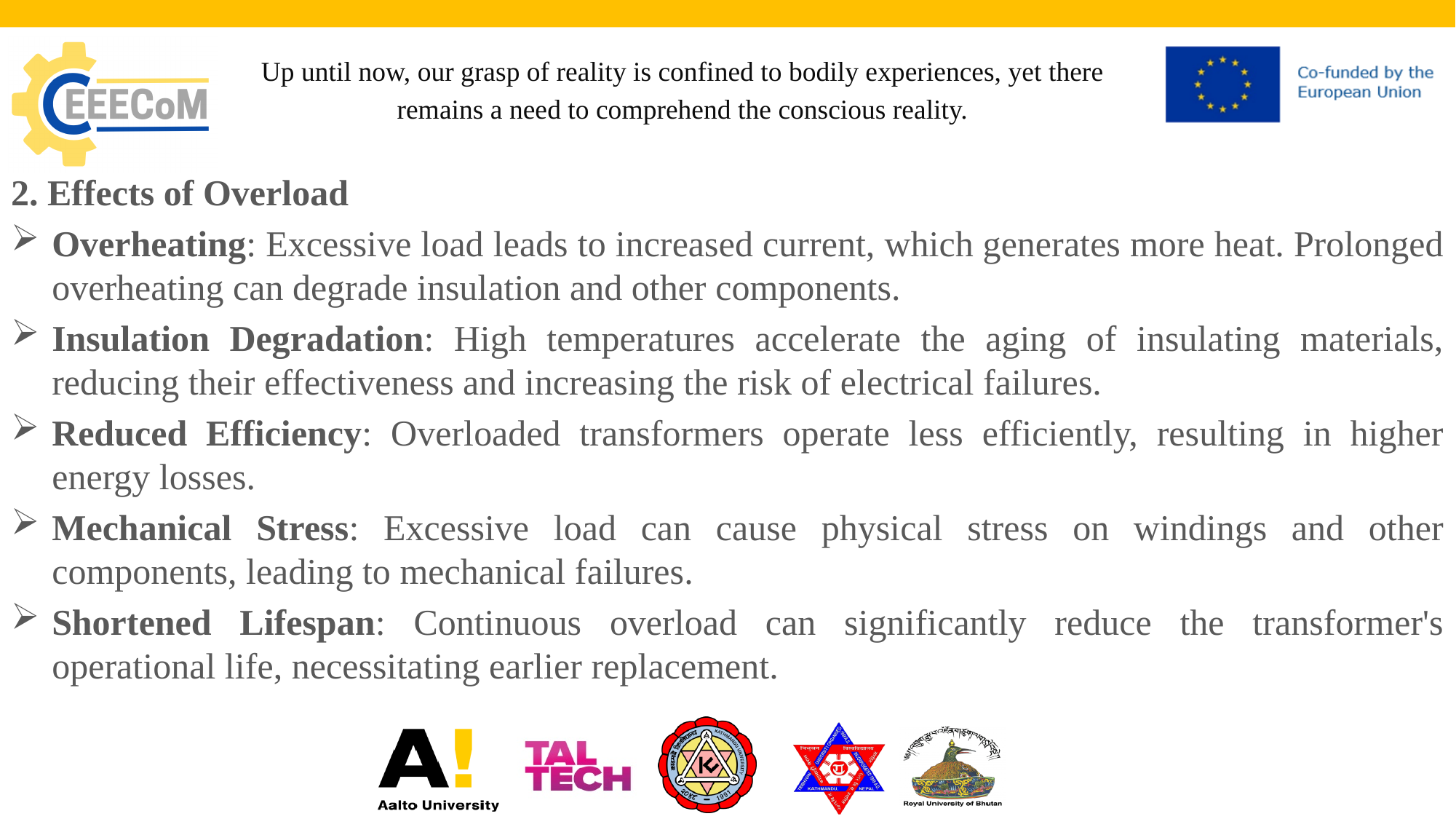

# Up until now, our grasp of reality is confined to bodily experiences, yet there remains a need to comprehend the conscious reality.
2. Effects of Overload
Overheating: Excessive load leads to increased current, which generates more heat. Prolonged overheating can degrade insulation and other components.
Insulation Degradation: High temperatures accelerate the aging of insulating materials, reducing their effectiveness and increasing the risk of electrical failures.
Reduced Efficiency: Overloaded transformers operate less efficiently, resulting in higher energy losses.
Mechanical Stress: Excessive load can cause physical stress on windings and other components, leading to mechanical failures.
Shortened Lifespan: Continuous overload can significantly reduce the transformer's operational life, necessitating earlier replacement.